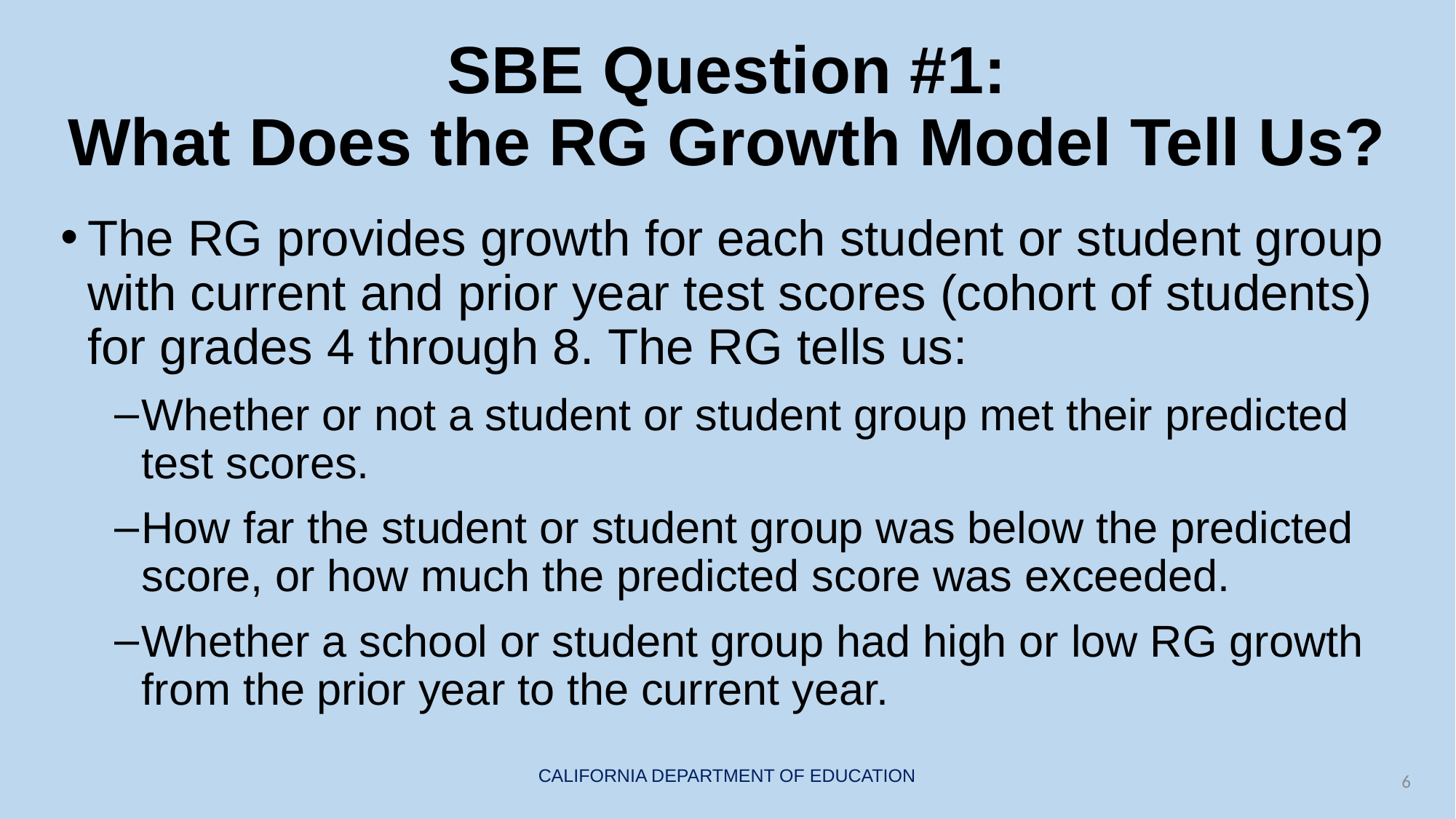

# SBE Question #1: What Does the RG Growth Model Tell Us?
The RG provides growth for each student or student group with current and prior year test scores (cohort of students) for grades 4 through 8. The RG tells us:
Whether or not a student or student group met their predicted test scores.
How far the student or student group was below the predicted score, or how much the predicted score was exceeded.
Whether a school or student group had high or low RG growth from the prior year to the current year.

6